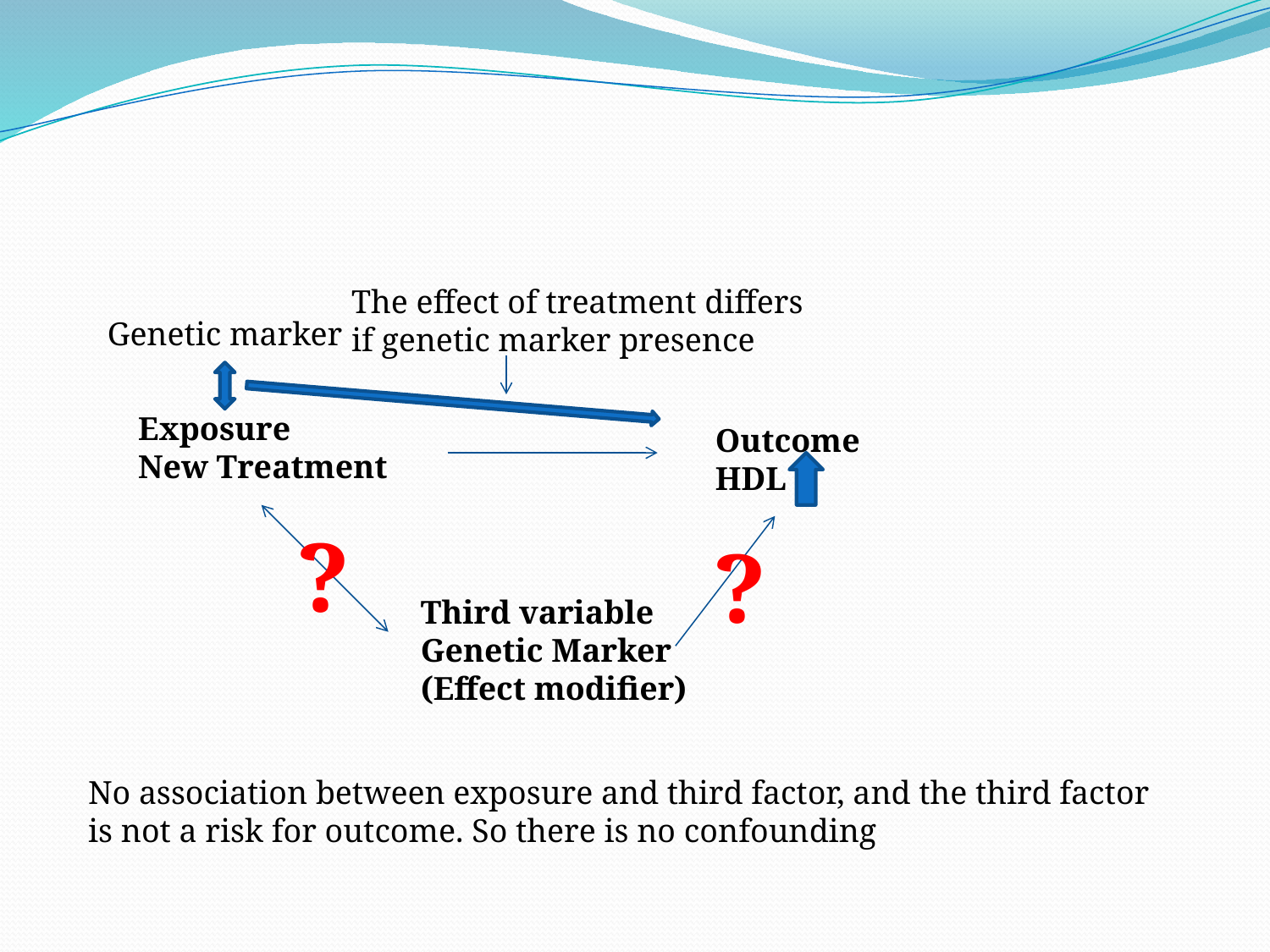

#

The effect of treatment differs
if genetic marker presence
Genetic marker

Exposure
New Treatment
Outcome
HDL

?
?
Third variable
Genetic Marker
(Effect modifier)
No association between exposure and third factor, and the third factor
is not a risk for outcome. So there is no confounding